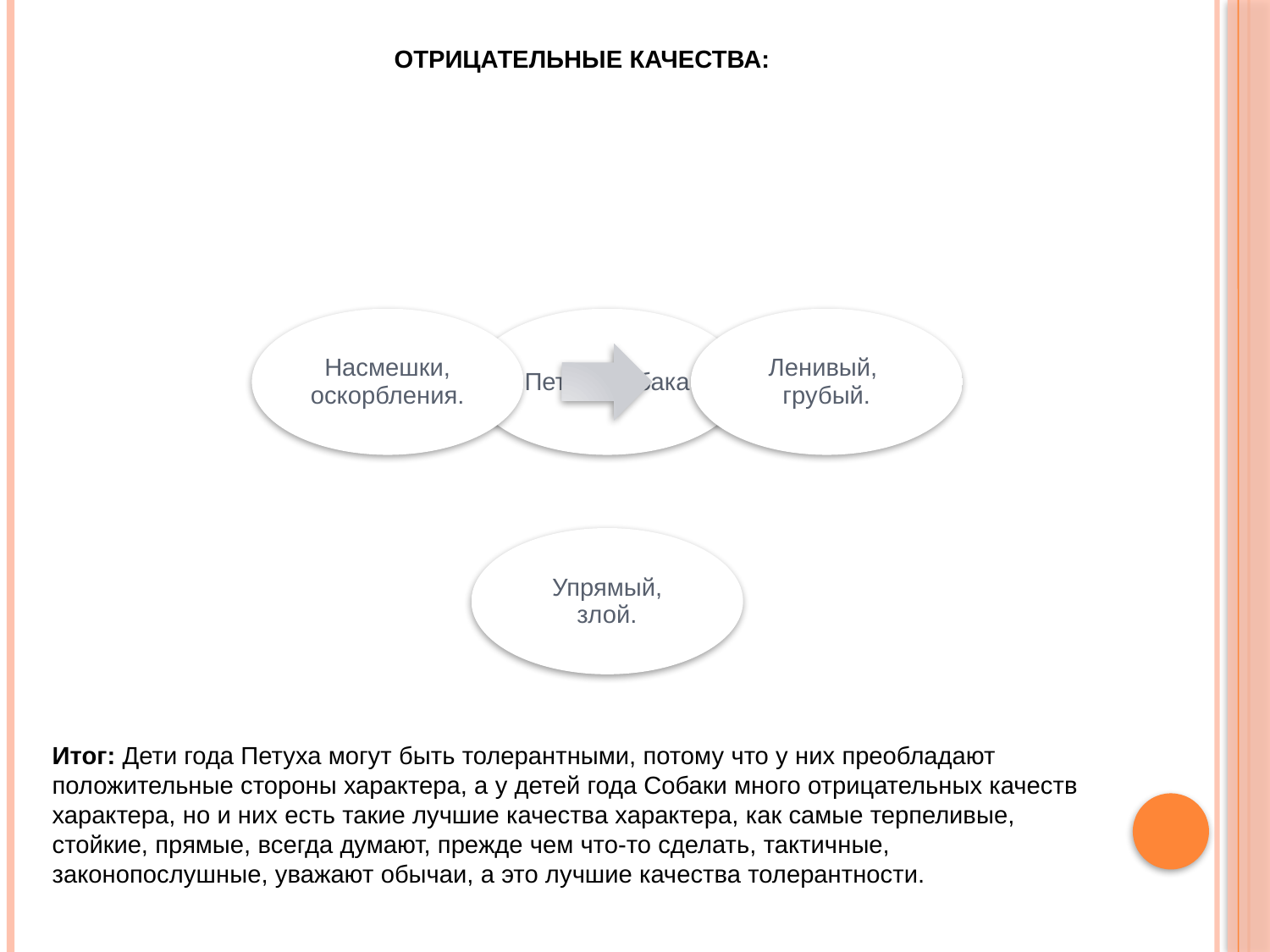

# Отрицательные качества:
Петух, Собака
Ленивый,  грубый.
Упрямый, злой.
Насмешки, оскорбления.
Итог: Дети года Петуха могут быть толерантными, потому что у них преобладают положительные стороны характера, а у детей года Собаки много отрицательных качеств характера, но и них есть такие лучшие качества характера, как самые терпеливые, стойкие, прямые, всегда думают, прежде чем что-то сделать, тактичные, законопослушные, уважают обычаи, а это лучшие качества толерантности.